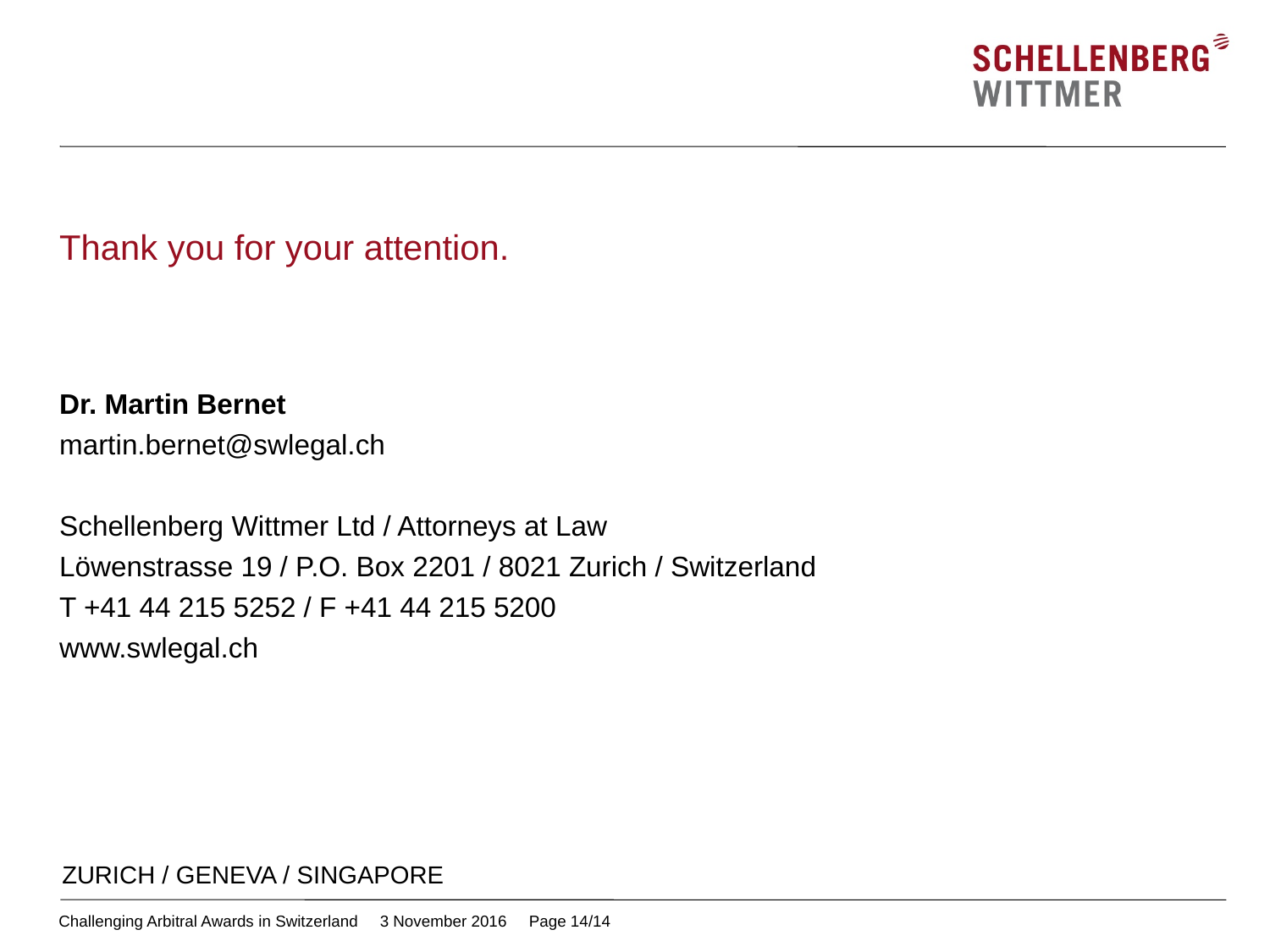

Thank you for your attention.

Dr. Martin Bernet
martin.bernet@swlegal.ch

Schellenberg Wittmer Ltd / Attorneys at Law
Löwenstrasse 19 / P.O. Box 2201 / 8021 Zurich / Switzerland
T +41 44 215 5252 / F +41 44 215 5200
www.swlegal.ch
ZURICH / GENEVA / SINGAPORE